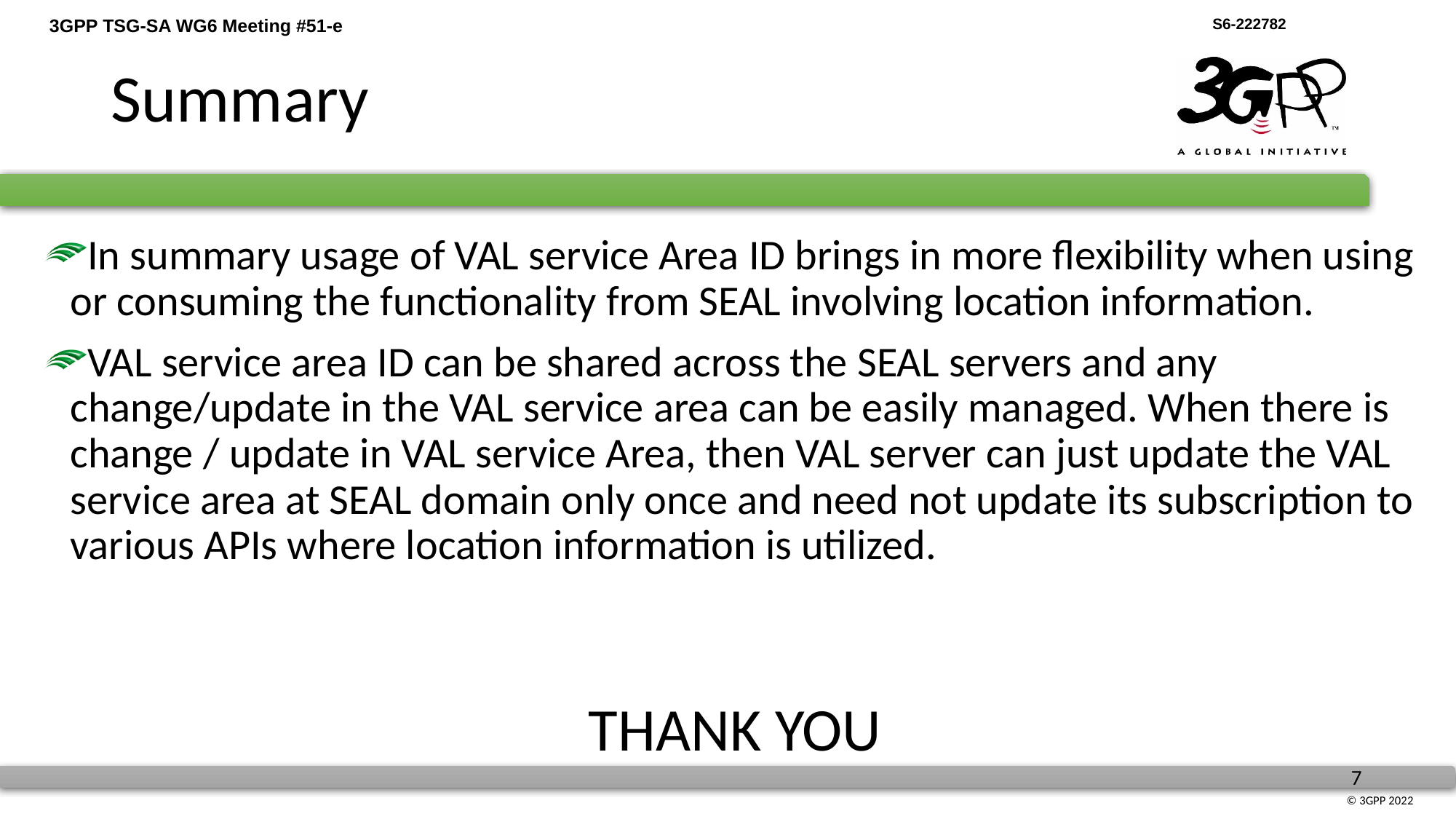

# Summary
In summary usage of VAL service Area ID brings in more flexibility when using or consuming the functionality from SEAL involving location information.
VAL service area ID can be shared across the SEAL servers and any change/update in the VAL service area can be easily managed. When there is change / update in VAL service Area, then VAL server can just update the VAL service area at SEAL domain only once and need not update its subscription to various APIs where location information is utilized.

	THANK YOU